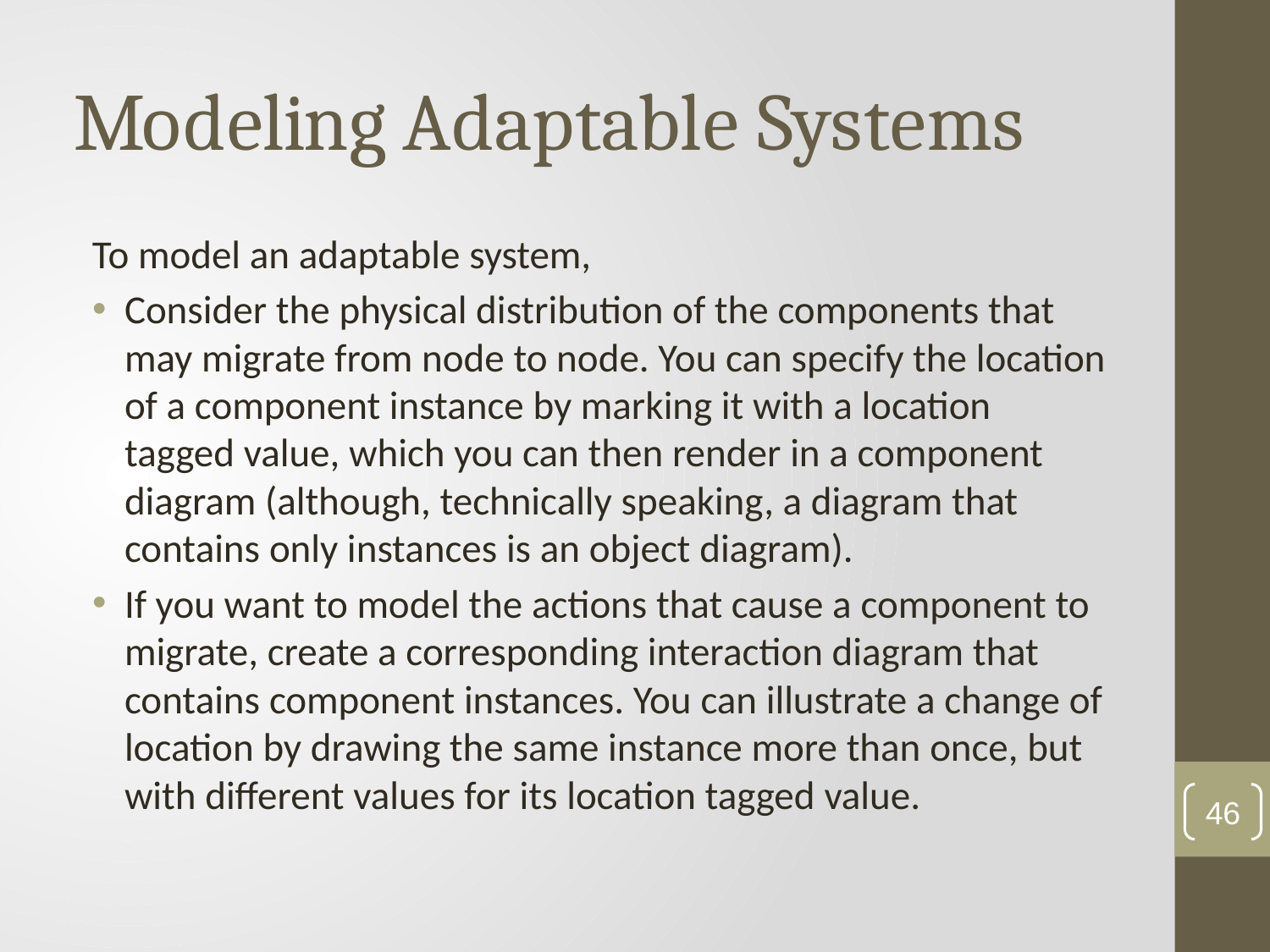

# Modeling Adaptable Systems
To model an adaptable system,
Consider the physical distribution of the components that may migrate from node to node. You can specify the location of a component instance by marking it with a location tagged value, which you can then render in a component diagram (although, technically speaking, a diagram that contains only instances is an object diagram).
If you want to model the actions that cause a component to migrate, create a corresponding interaction diagram that contains component instances. You can illustrate a change of location by drawing the same instance more than once, but with different values for its location tagged value.

46